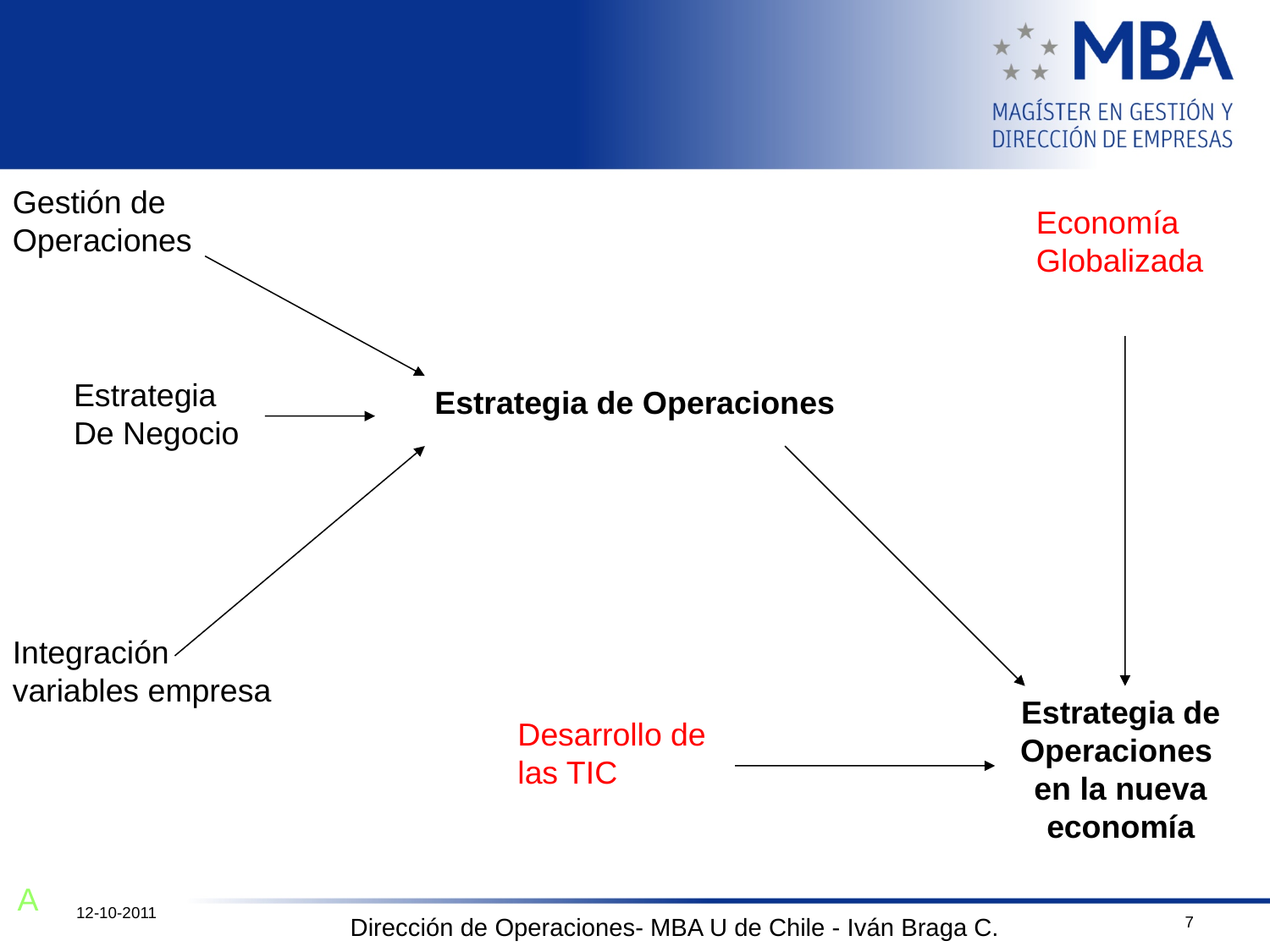

Gestión de Operaciones
Economía
Globalizada

Estrategia
De Negocio
Estrategia de Operaciones

Integración variables empresa
Estrategia de
Operaciones
en la nueva economía
Desarrollo de las TIC

A
12-10-2011

7